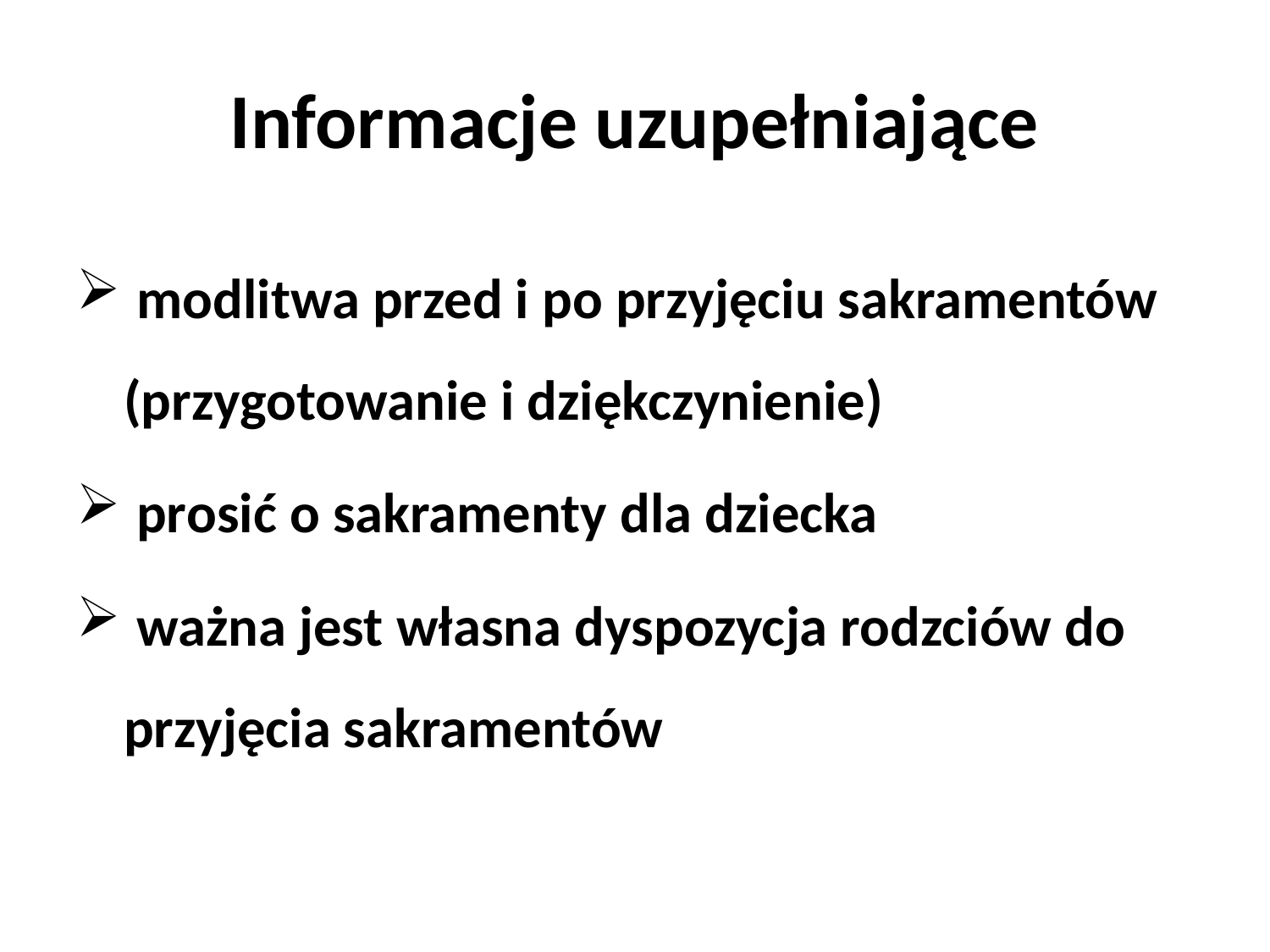

# Informacje uzupełniające
 modlitwa przed i po przyjęciu sakramentów (przygotowanie i dziękczynienie)
 prosić o sakramenty dla dziecka
 ważna jest własna dyspozycja rodzciów do przyjęcia sakramentów